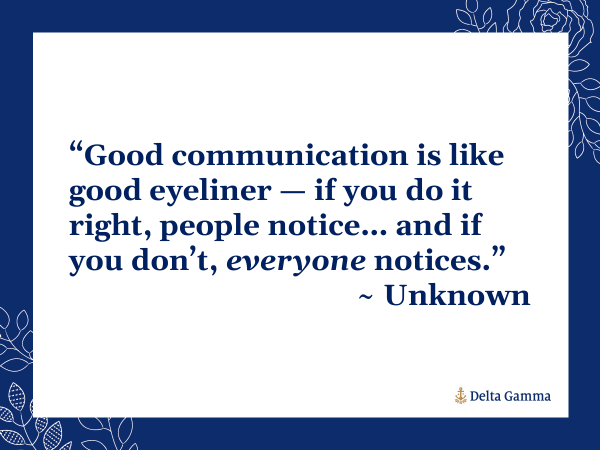

“Good communication is like good eyeliner — if you do it right, people notice… and if you don’t, everyone notices.”
~ Unknown